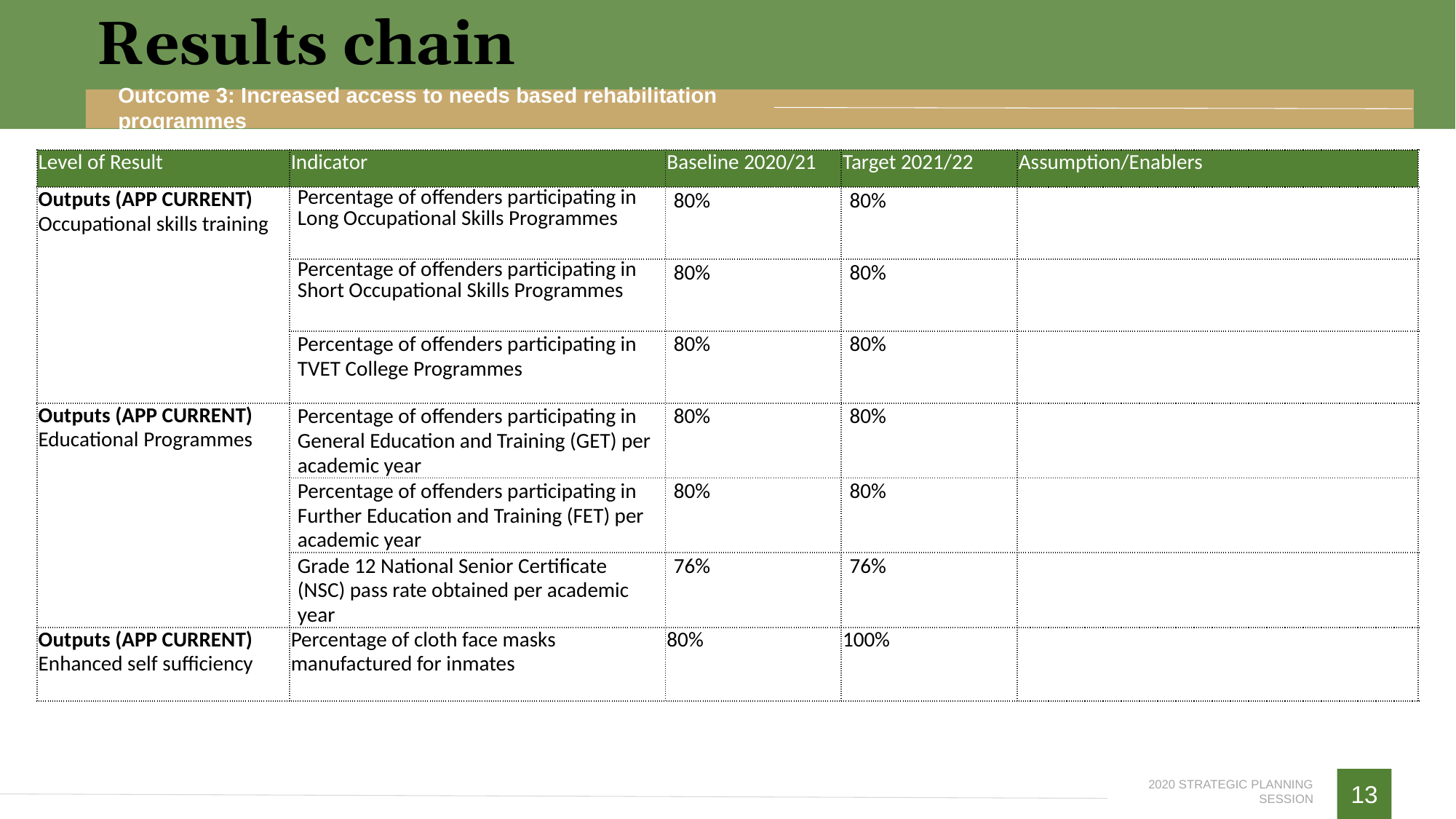

Results chain
| Level of Result | Indicator | Baseline 2020/21 | Target 2021/22 | Assumption/Enablers |
| --- | --- | --- | --- | --- |
| Outputs (APP CURRENT) Occupational skills training | Percentage of offenders participating in Long Occupational Skills Programmes | 80% | 80% |  |
|  | Percentage of offenders participating in Short Occupational Skills Programmes | 80% | 80% |  |
|  | Percentage of offenders participating in TVET College Programmes | 80% | 80% |  |
| Outputs (APP CURRENT) Educational Programmes | Percentage of offenders participating in General Education and Training (GET) per academic year | 80% | 80% |  |
|  | Percentage of offenders participating in Further Education and Training (FET) per academic year | 80% | 80% |  |
|  | Grade 12 National Senior Certificate (NSC) pass rate obtained per academic year | 76% | 76% |  |
| Outputs (APP CURRENT) Enhanced self sufficiency | Percentage of cloth face masks manufactured for inmates | 80% | 100% |  |